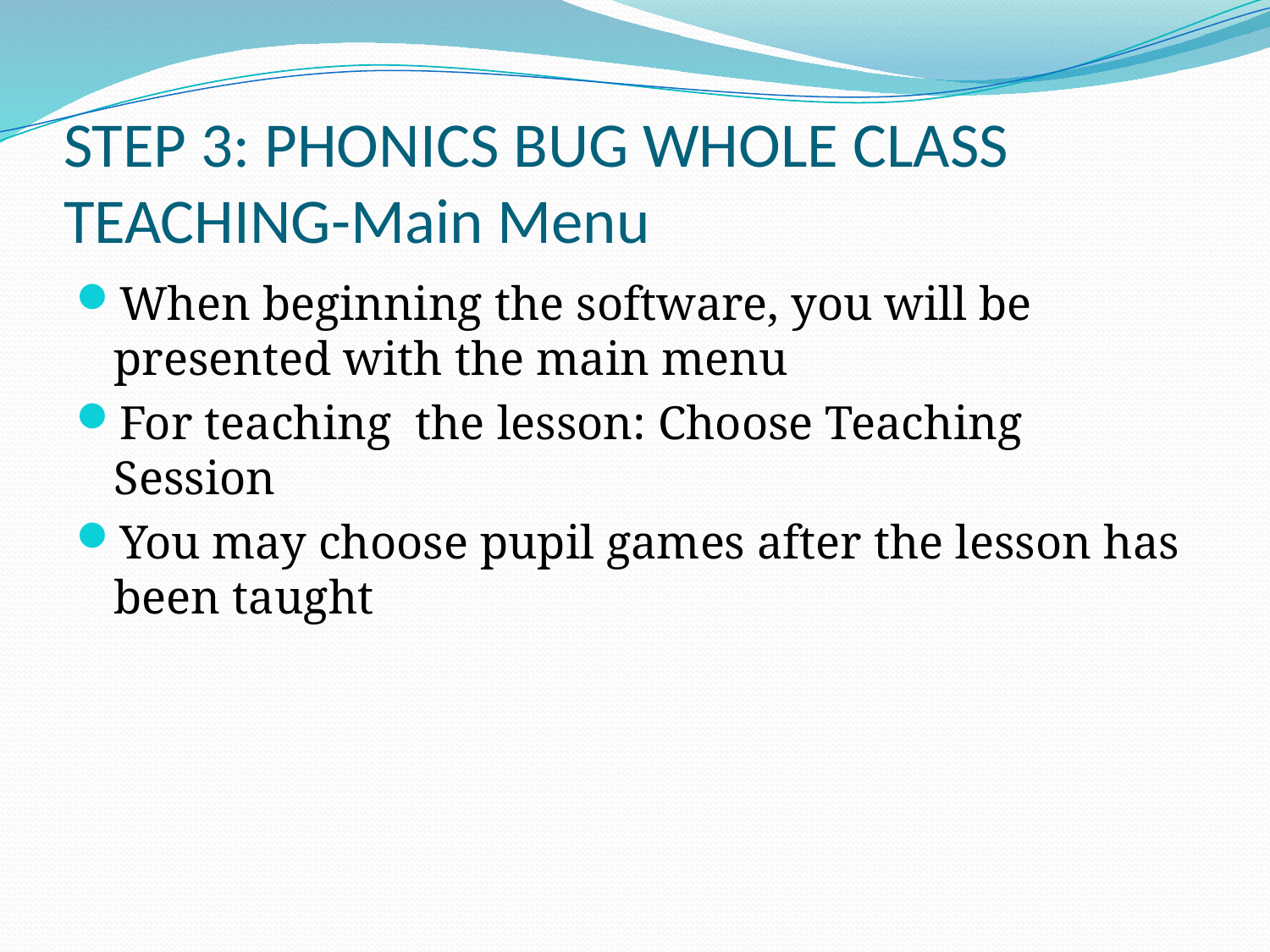

# STEP 3: PHONICS BUG WHOLE CLASS TEACHING-Main Menu
When beginning the software, you will be presented with the main menu
For teaching  the lesson: Choose Teaching Session
You may choose pupil games after the lesson has been taught